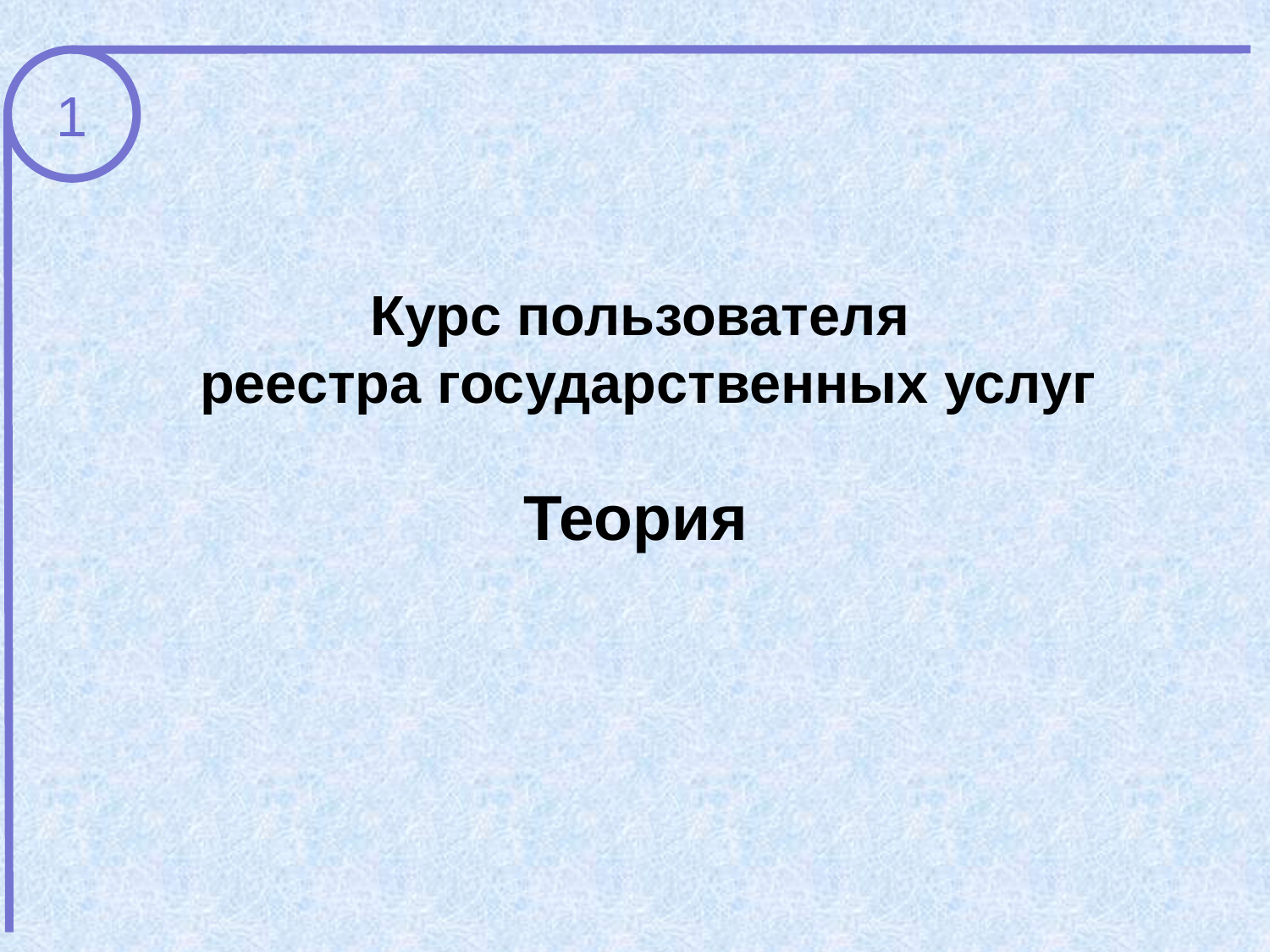

1
Курс пользователя
реестра государственных услуг
Теория